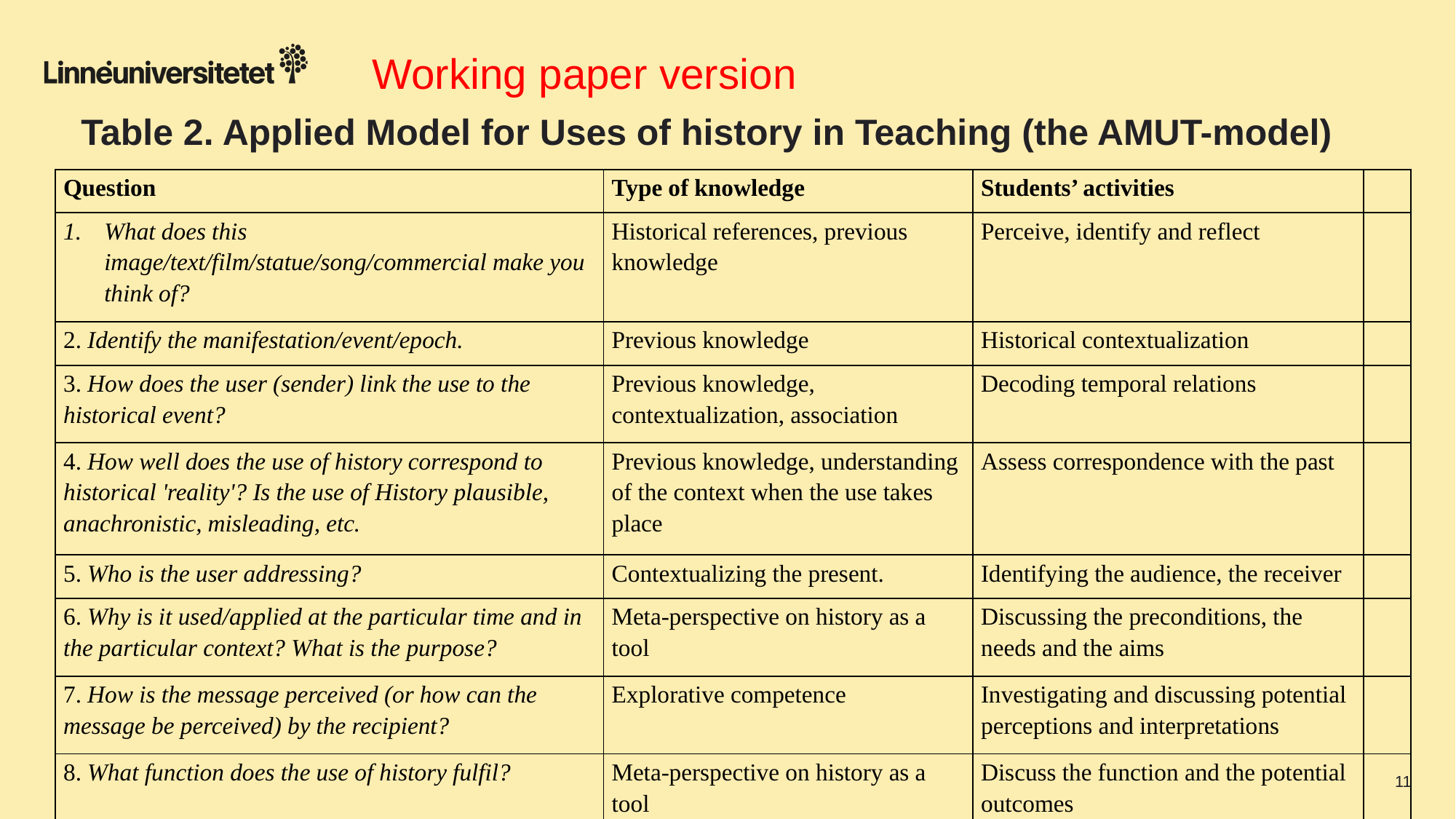

Working paper version

Table 2. Applied Model for Uses of history in Teaching (the AMUT-model)

| Question | Type of knowledge | Students’ activities |  |
| --- | --- | --- | --- |
| What does this image/text/film/statue/song/commercial make you think of? | Historical references, previous knowledge | Perceive, identify and reflect |  |
| 2. Identify the manifestation/event/epoch. | Previous knowledge | Historical contextualization |  |
| 3. How does the user (sender) link the use to the historical event? | Previous knowledge, contextualization, association | Decoding temporal relations |  |
| 4. How well does the use of history correspond to historical 'reality'? Is the use of History plausible, anachronistic, misleading, etc. | Previous knowledge, understanding of the context when the use takes place | Assess correspondence with the past |  |
| 5. Who is the user addressing? | Contextualizing the present. | Identifying the audience, the receiver |  |
| 6. Why is it used/applied at the particular time and in the particular context? What is the purpose? | Meta-perspective on history as a tool | Discussing the preconditions, the needs and the aims |  |
| 7. How is the message perceived (or how can the message be perceived) by the recipient? | Explorative competence | Investigating and discussing potential perceptions and interpretations |  |
| 8. What function does the use of history fulfil? | Meta-perspective on history as a tool | Discuss the function and the potential outcomes |  |
11